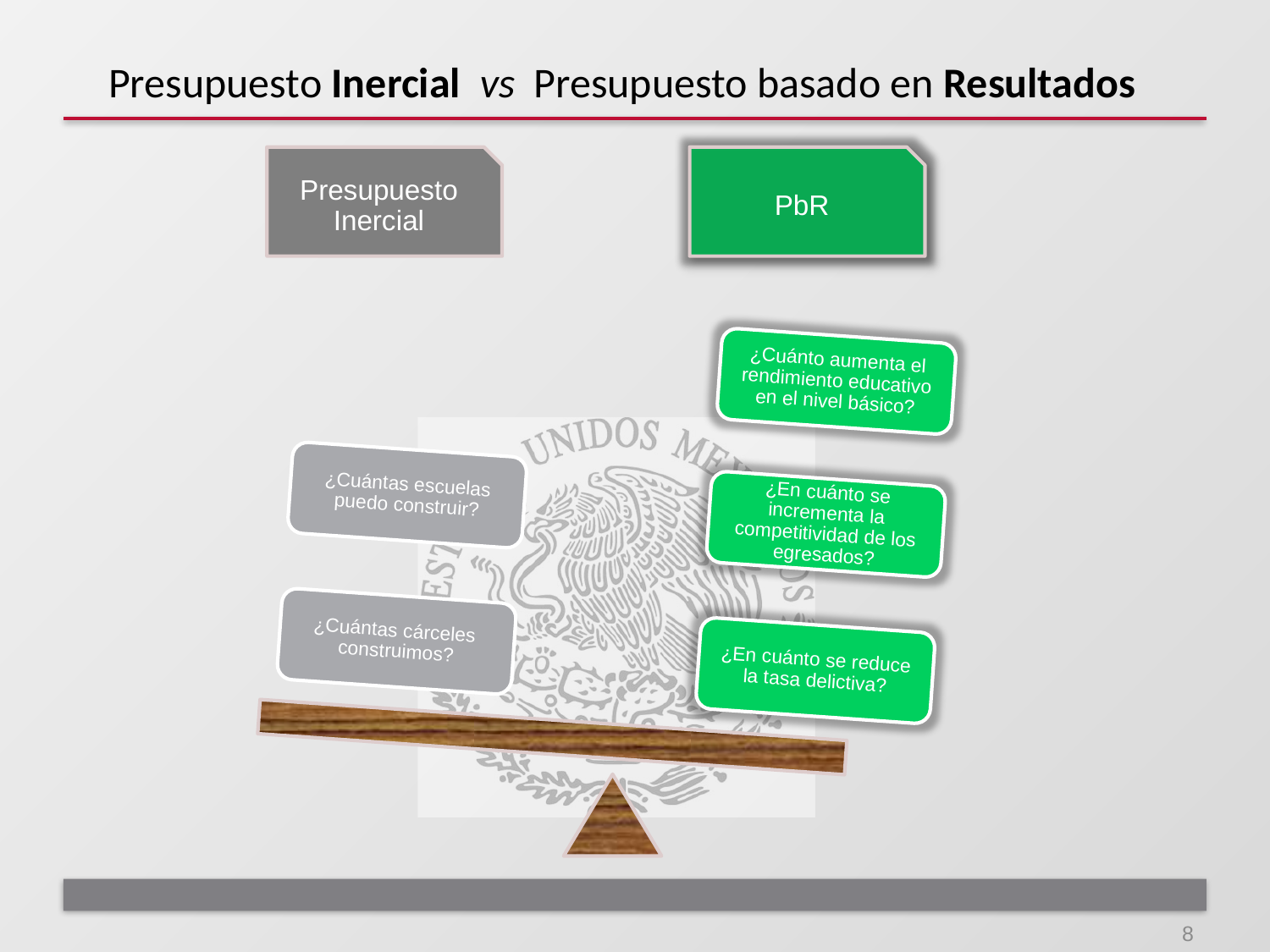

# Presupuesto Inercial  vs  Presupuesto basado en Resultados

Presupuesto Inercial

PbR

¿Cuánto aumenta el rendimiento educativo en el nivel básico?

¿Cuántas escuelas puedo construir?

¿En cuánto se incrementa la competitividad de los egresados?

¿Cuántas cárceles  construimos?

¿En cuánto se reduce la tasa delictiva?

8